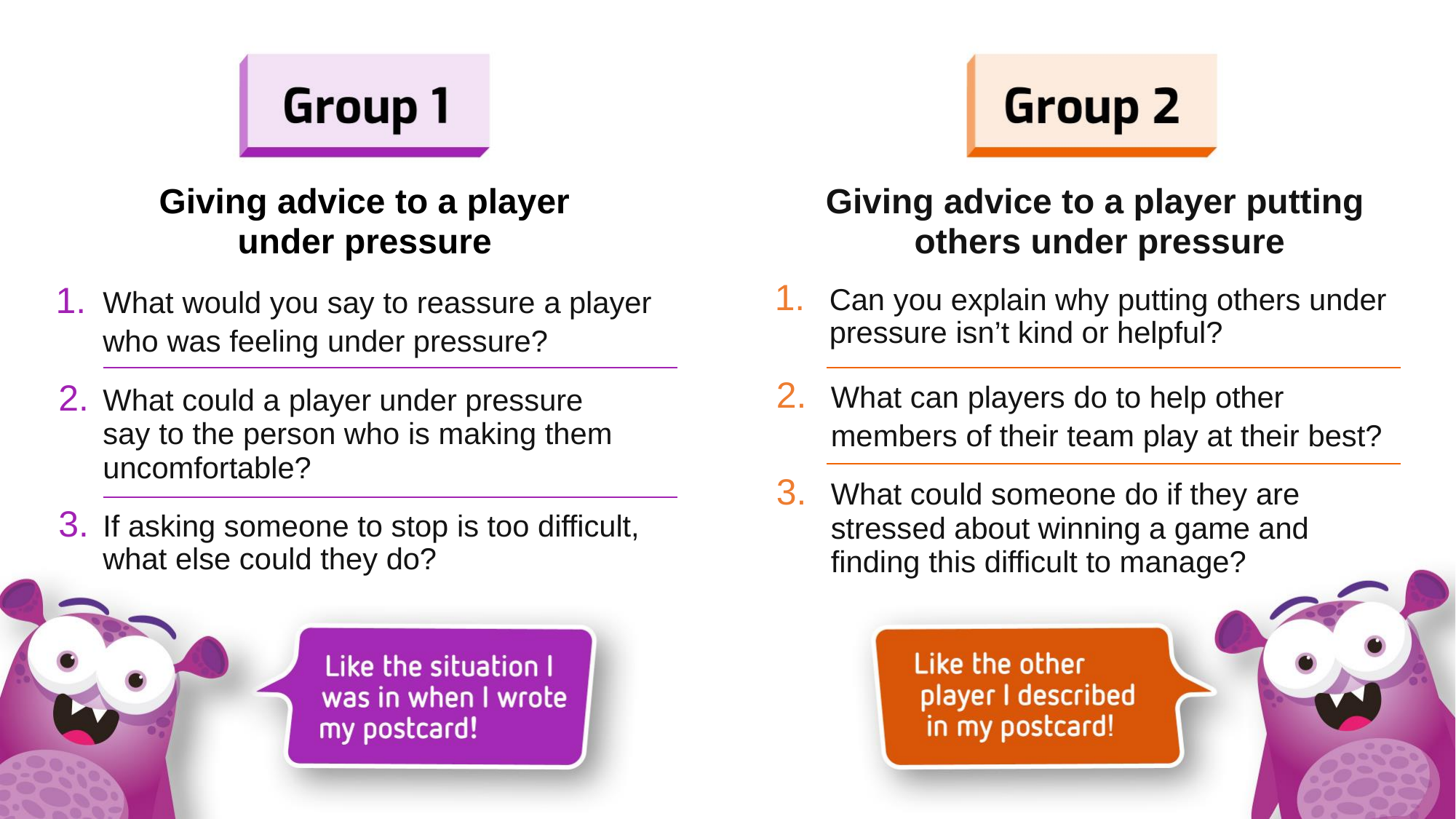

Giving advice to a player under pressure
Giving advice to a player putting  others under pressure
Can you explain why putting others under  pressure isn’t kind or helpful?
What can players do to help other members of their team play at their best?
What could someone do if they are  stressed about winning a game and  finding this difficult to manage?
What would you say to reassure a player who was feeling under pressure?
What could a player under pressure  say to the person who is making them  uncomfortable?
If asking someone to stop is too difficult,  what else could they do?